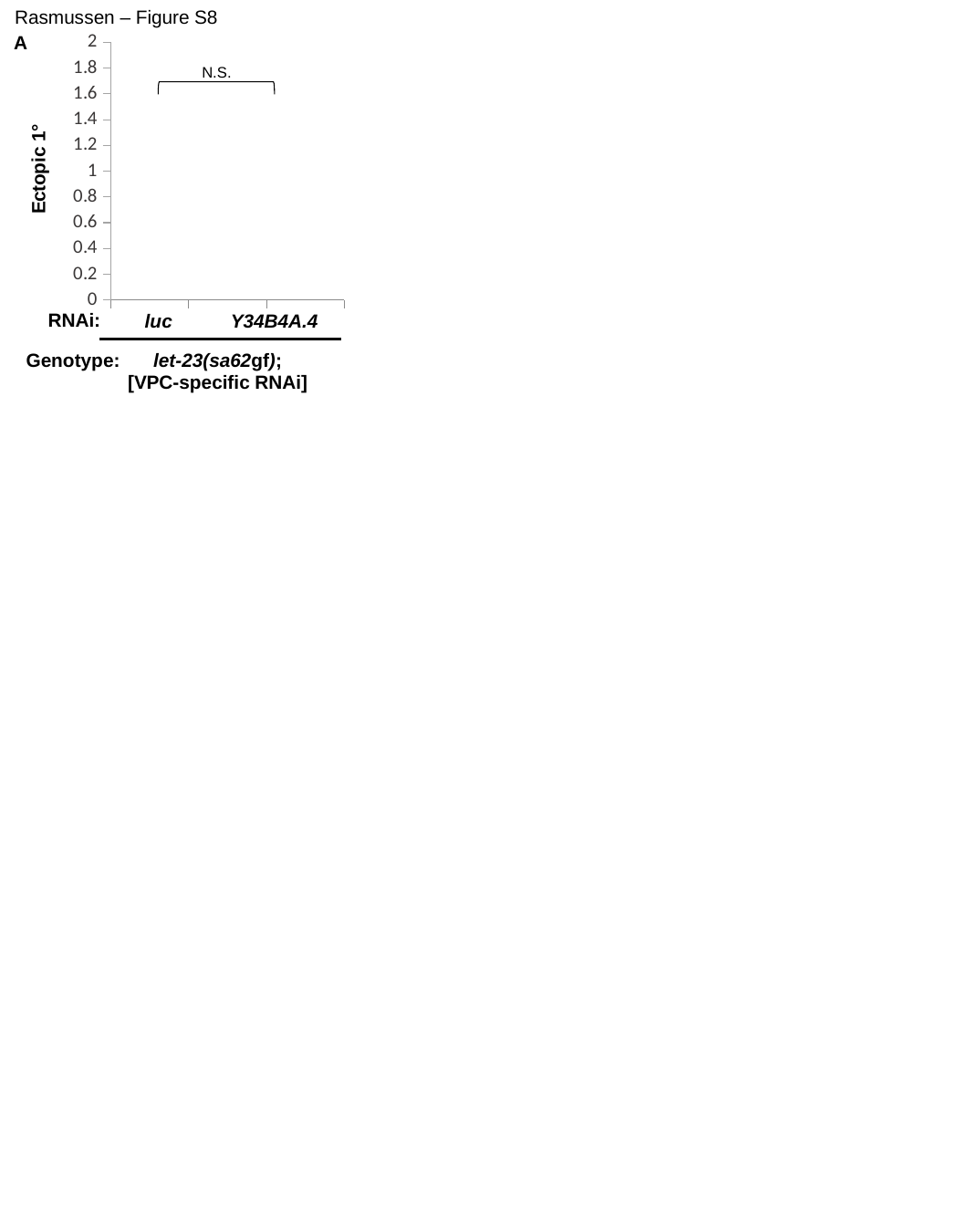

Rasmussen – Figure S8
A

### Chart

| Category |  |
|---|---|
| Luciferase Control | 1.4390243902439024 |
| C3G RNAi | 1.3783783783783783 |
N.S.

41
35
RNAi:
luc
Y34B4A.4
Genotype:
let-23(sa62gf);
[VPC-specific RNAi]